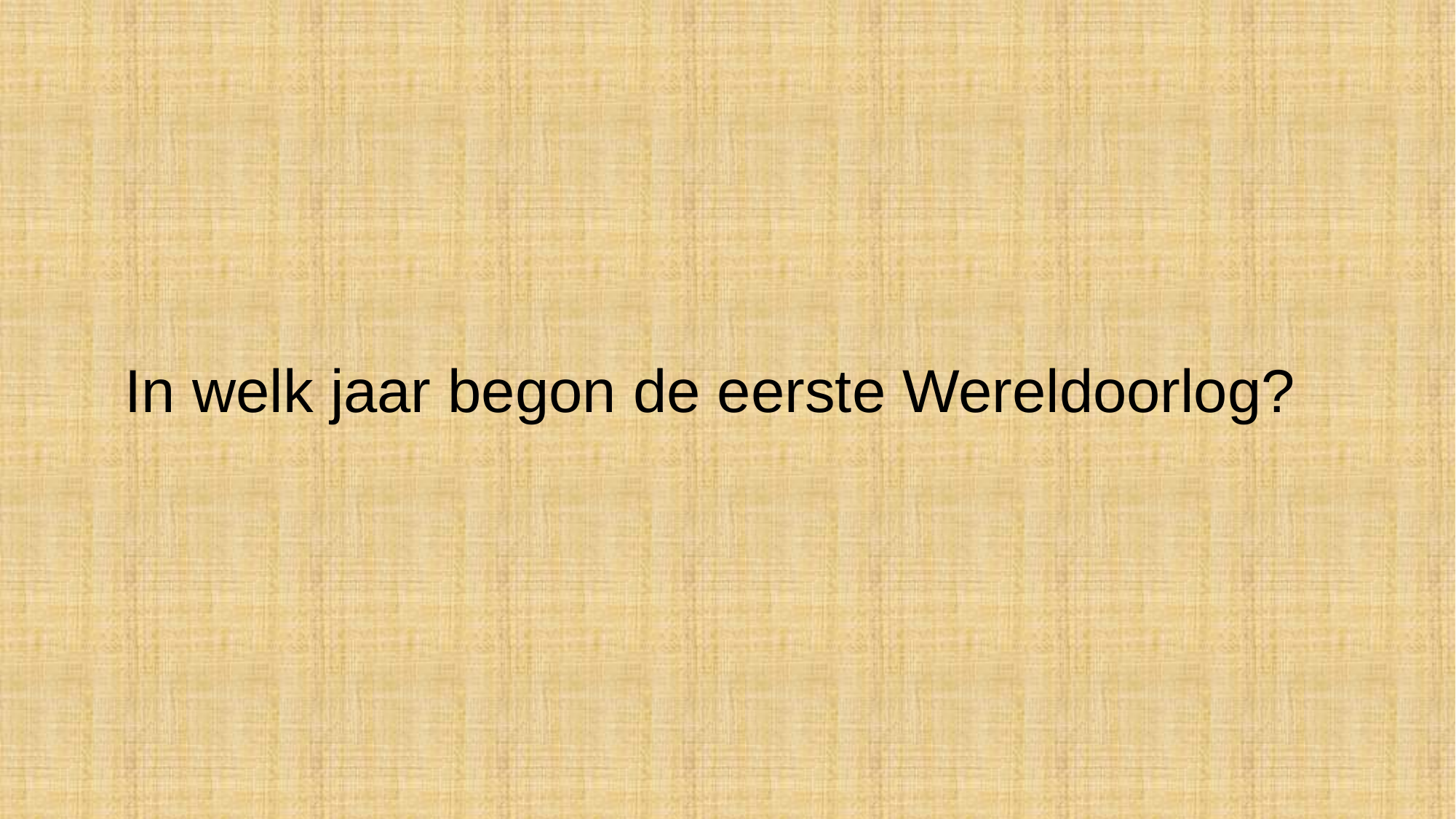

In welk jaar begon de eerste Wereldoorlog?